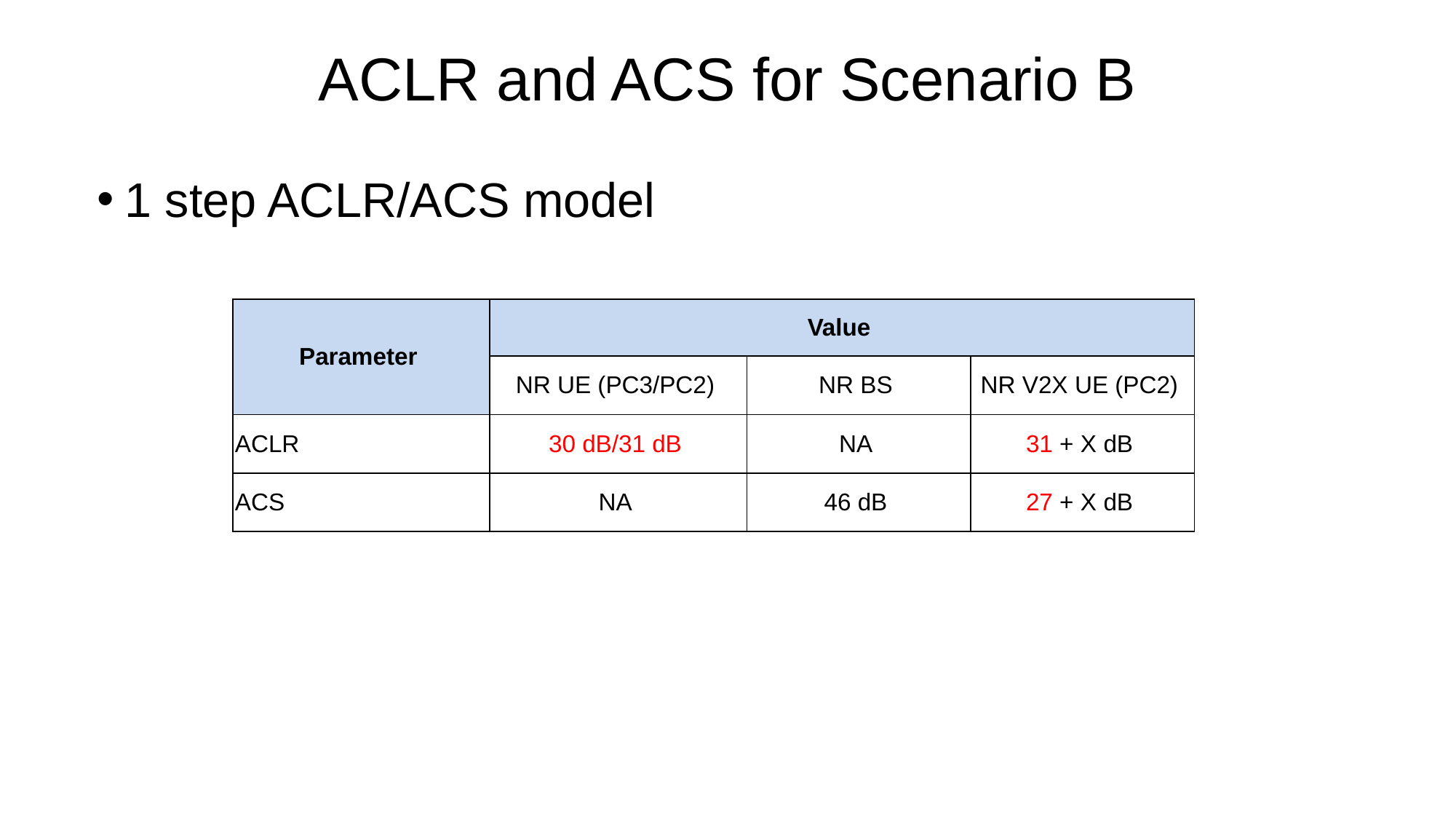

# ACLR and ACS for Scenario B
1 step ACLR/ACS model
| Parameter | Value |  |  |
| --- | --- | --- | --- |
|  | NR UE (PC3/PC2) | NR BS | NR V2X UE (PC2) |
| ACLR | 30 dB/31 dB | NA | 31 + X dB |
| ACS | NA | 46 dB | 27 + X dB |